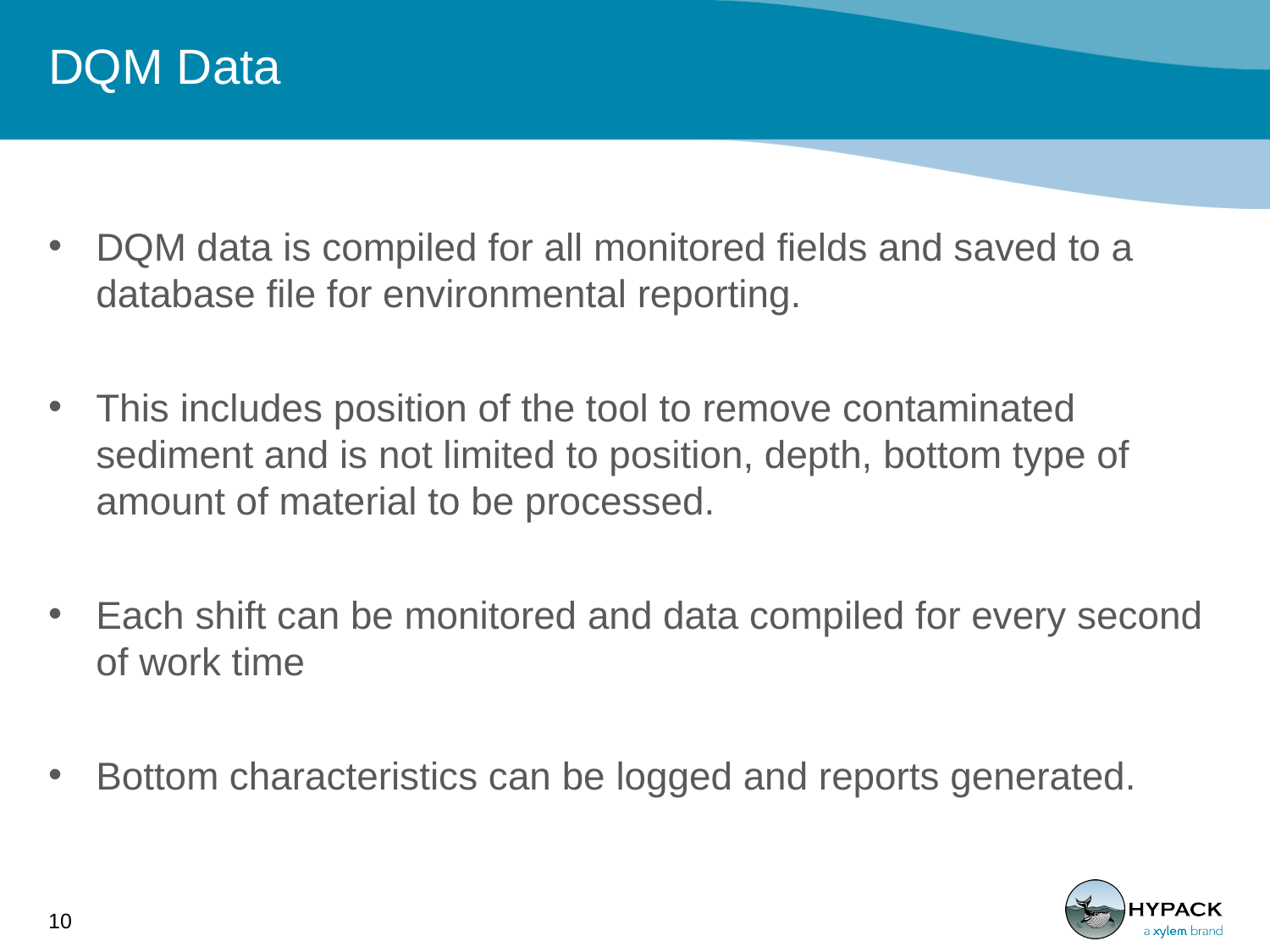

# DQM Data
DQM data is compiled for all monitored fields and saved to a database file for environmental reporting.

This includes position of the tool to remove contaminated sediment and is not limited to position, depth, bottom type of amount of material to be processed.

Each shift can be monitored and data compiled for every second of work time

Bottom characteristics can be logged and reports generated.
10